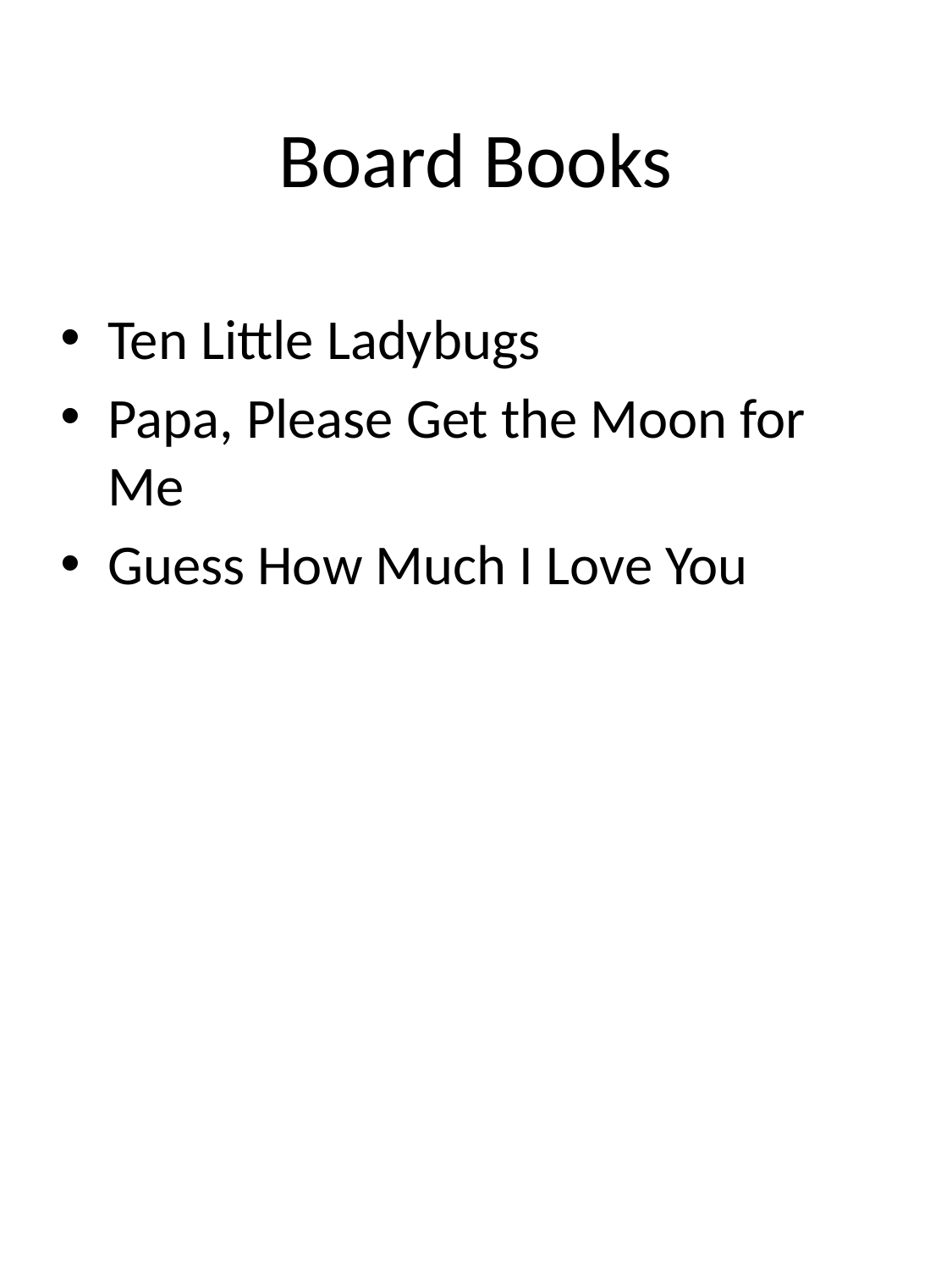

# Board Books
Ten Little Ladybugs
Papa, Please Get the Moon for Me
Guess How Much I Love You